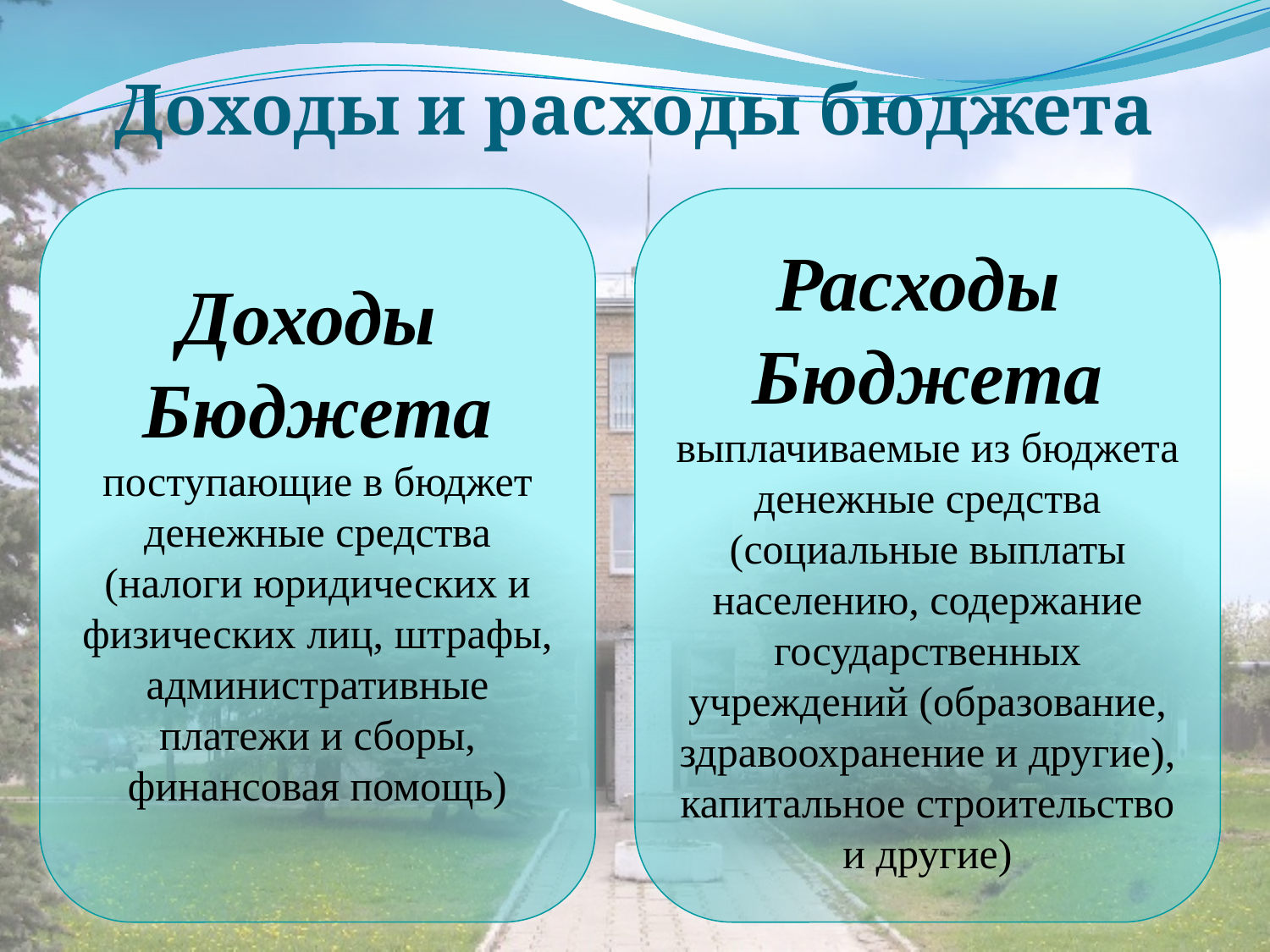

# Доходы и расходы бюджета
Доходы
Бюджета
поступающие в бюджет денежные средства (налоги юридических и физических лиц, штрафы, административные платежи и сборы, финансовая помощь)

Расходы
Бюджета
выплачиваемые из бюджета денежные средства (социальные выплаты населению, содержание государственных учреждений (образование, здравоохранение и другие), капитальное строительство и другие)